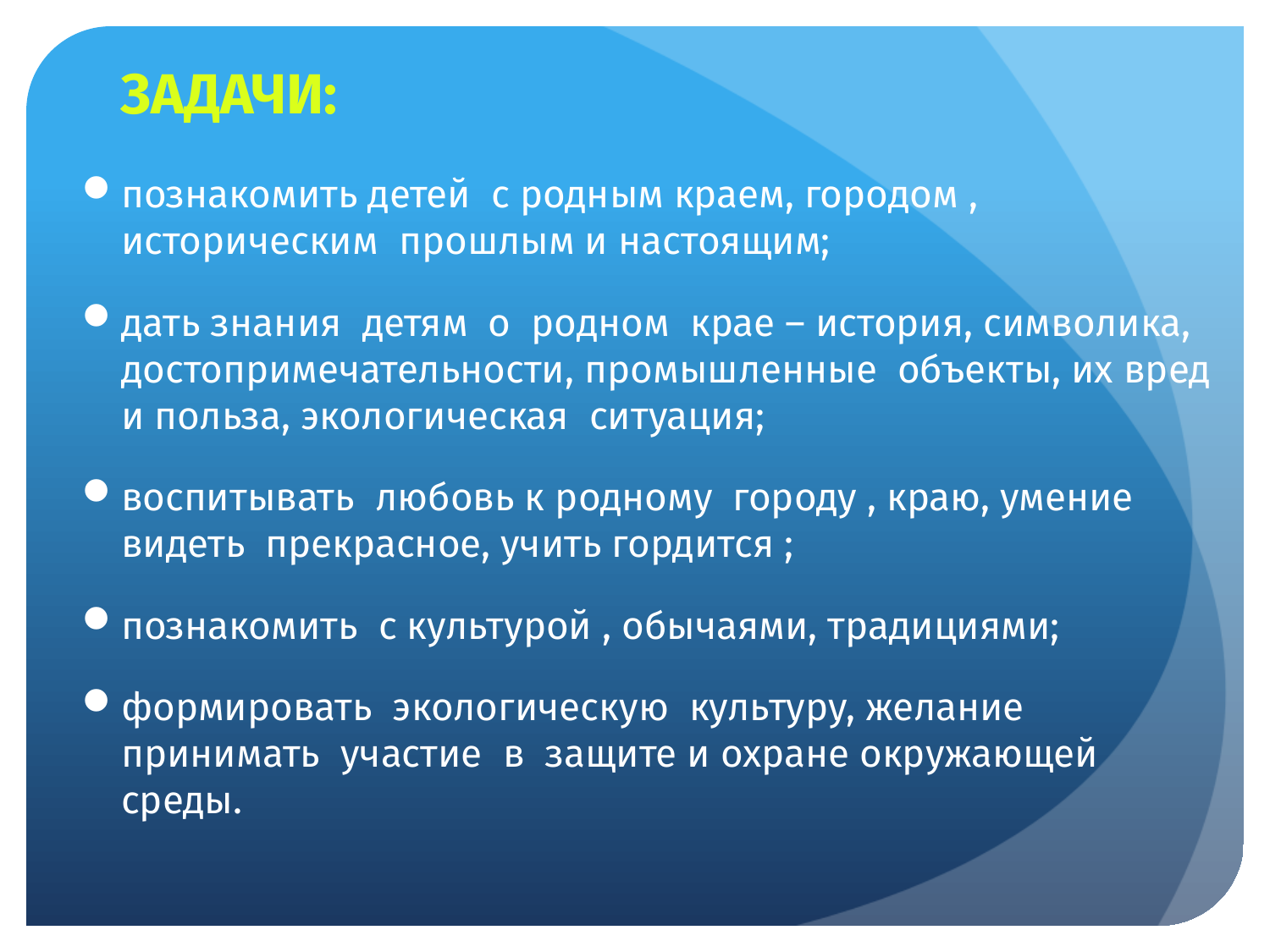

# ЗАДАЧИ:
познакомить детей  с родным краем, городом , историческим  прошлым и настоящим;
дать знания  детям  о  родном  крае – история, символика, достопримечательности, промышленные  объекты, их вред и польза, экологическая  ситуация;
воспитывать  любовь к родному  городу , краю, умение  видеть  прекрасное, учить гордится ;
познакомить  с культурой , обычаями, традициями;
формировать  экологическую  культуру, желание  принимать  участие  в  защите и охране окружающей  среды.